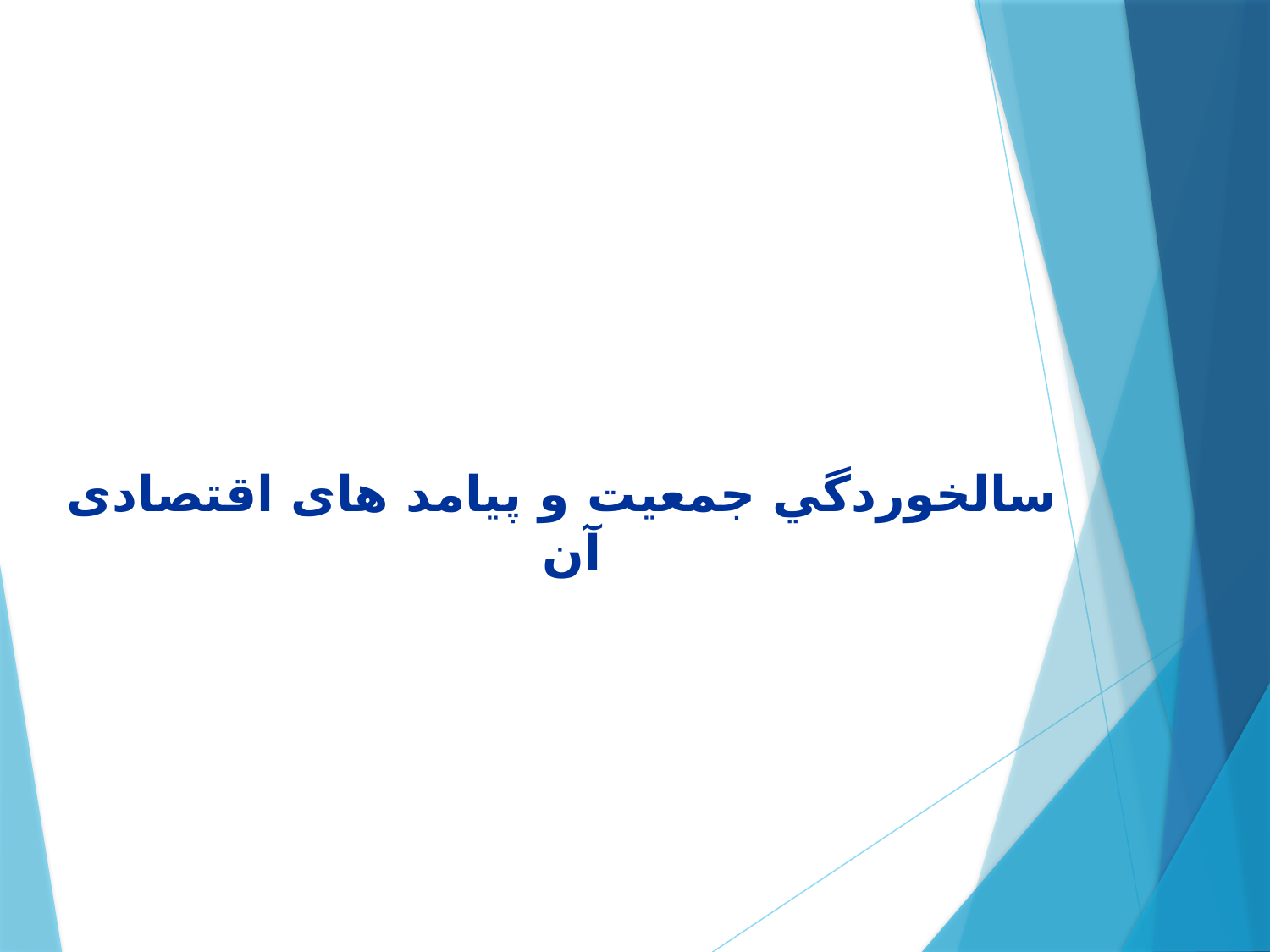

سالخوردگي جمعيت و پیامد های اقتصادی آن